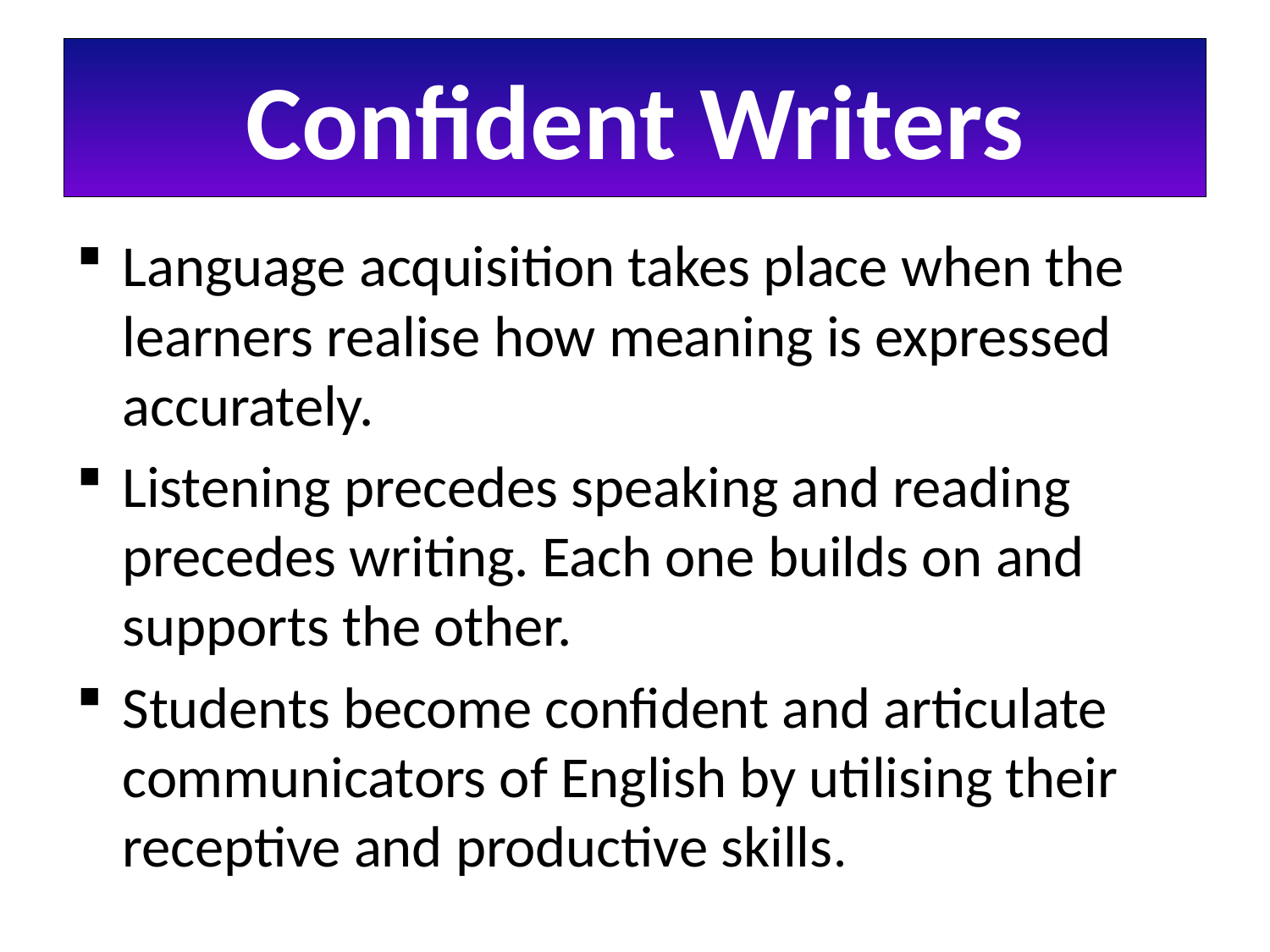

# Confident Writers
Language acquisition takes place when the learners realise how meaning is expressed accurately.
Listening precedes speaking and reading precedes writing. Each one builds on and supports the other.
Students become confident and articulate communicators of English by utilising their receptive and productive skills.